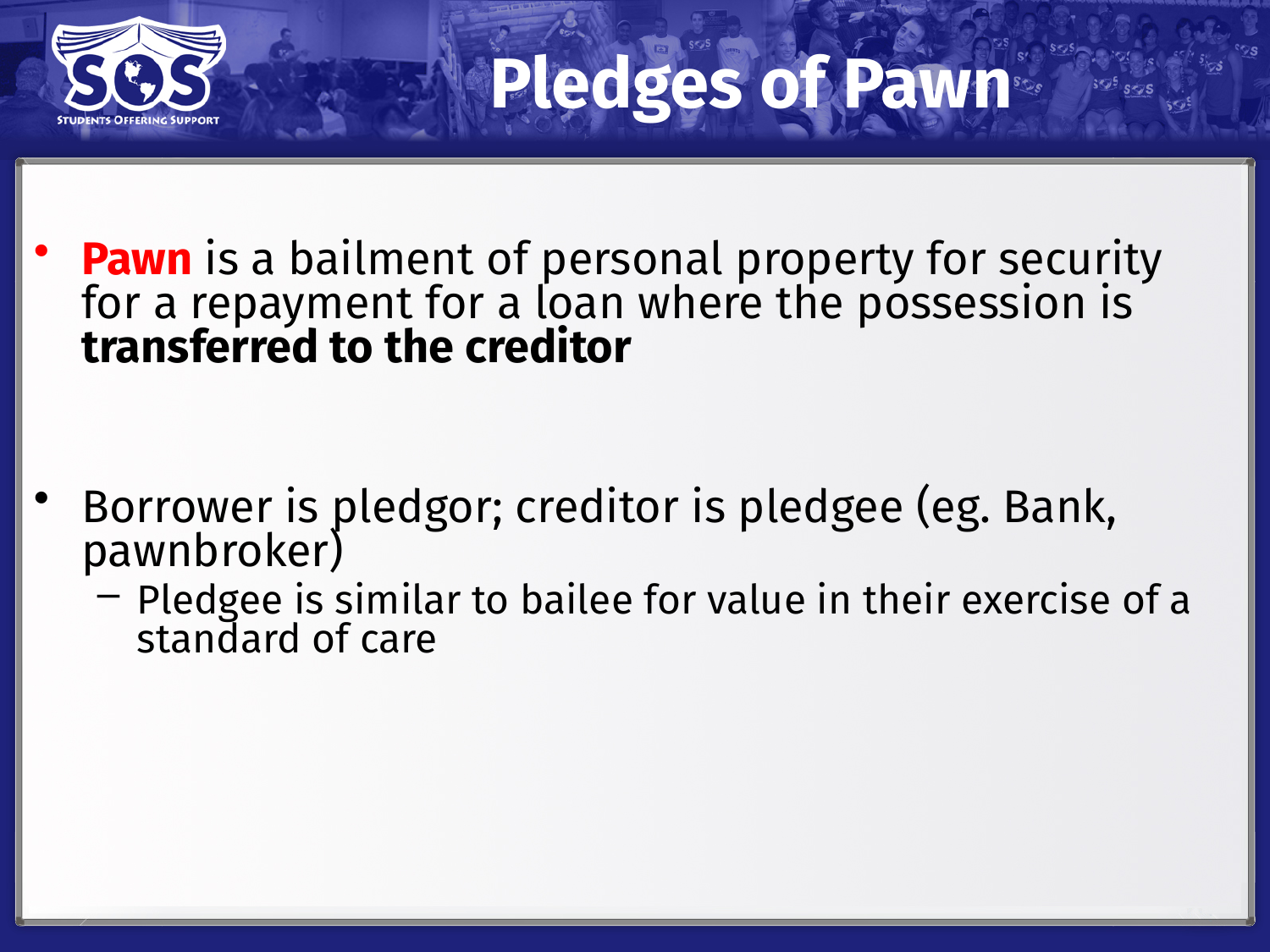

# Pledges of Pawn

Pawn is a bailment of personal property for security for a repayment for a loan where the possession is transferred to the creditor

Borrower is pledgor; creditor is pledgee (eg. Bank, pawnbroker)
Pledgee is similar to bailee for value in their exercise of a standard of care